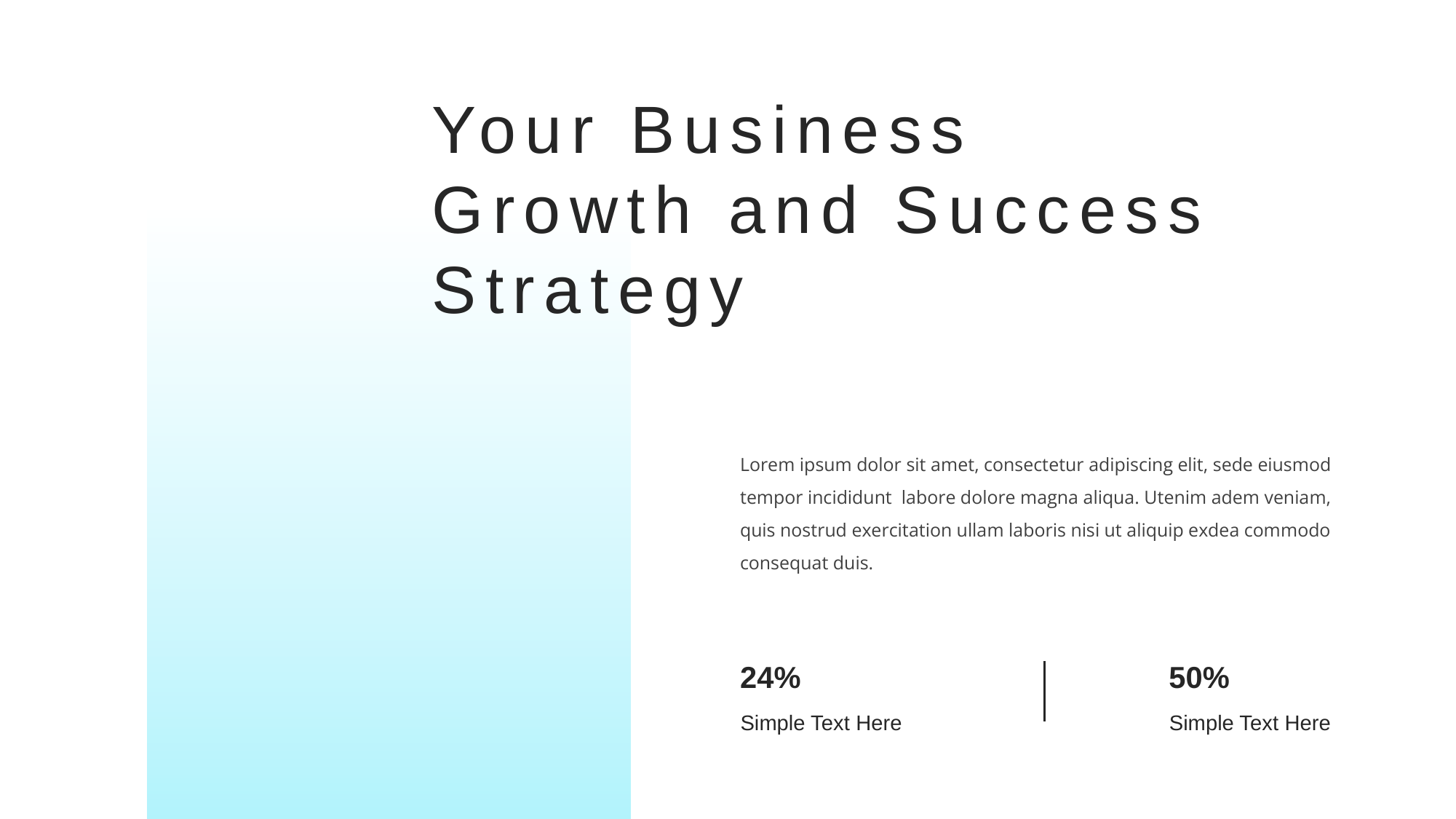

Your Business Growth and Success Strategy

Lorem ipsum dolor sit amet, consectetur adipiscing elit, sede eiusmod tempor incididunt  labore dolore magna aliqua. Utenim adem veniam, quis nostrud exercitation ullam laboris nisi ut aliquip exdea commodo consequat duis.
24%
Simple Text Here
50%
Simple Text Here